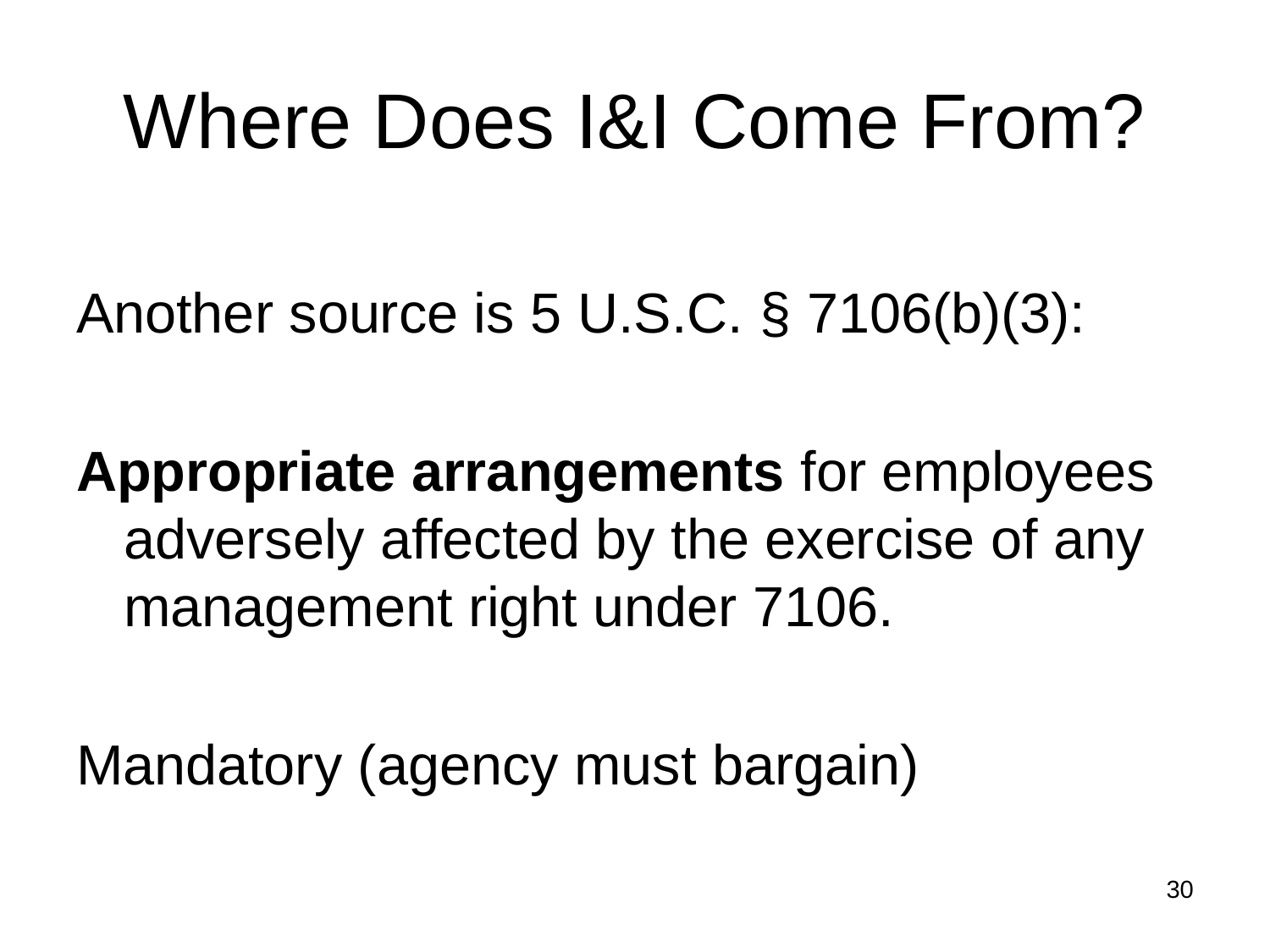

# Where Does I&I Come From?

Another source is 5 U.S.C. § 7106(b)(3):

Appropriate arrangements for employees adversely affected by the exercise of any management right under 7106.

Mandatory (agency must bargain)

30